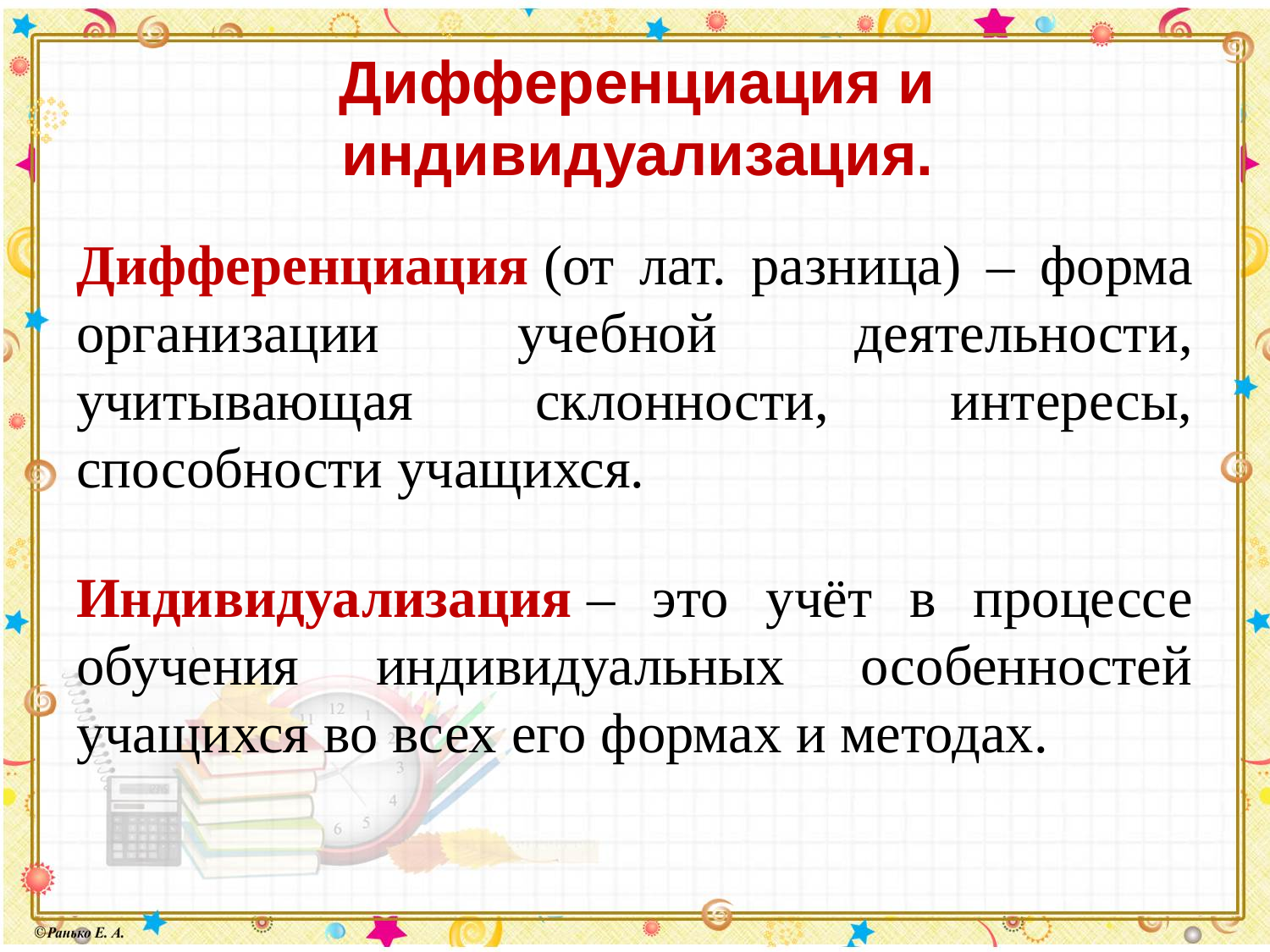

# Дифференциация и индивидуализация.
Дифференциация (от лат. разница) – форма организации учебной деятельности, учитывающая склонности, интересы, способности учащихся.

Индивидуализация – это учёт в процессе обучения индивидуальных особенностей учащихся во всех его формах и методах.